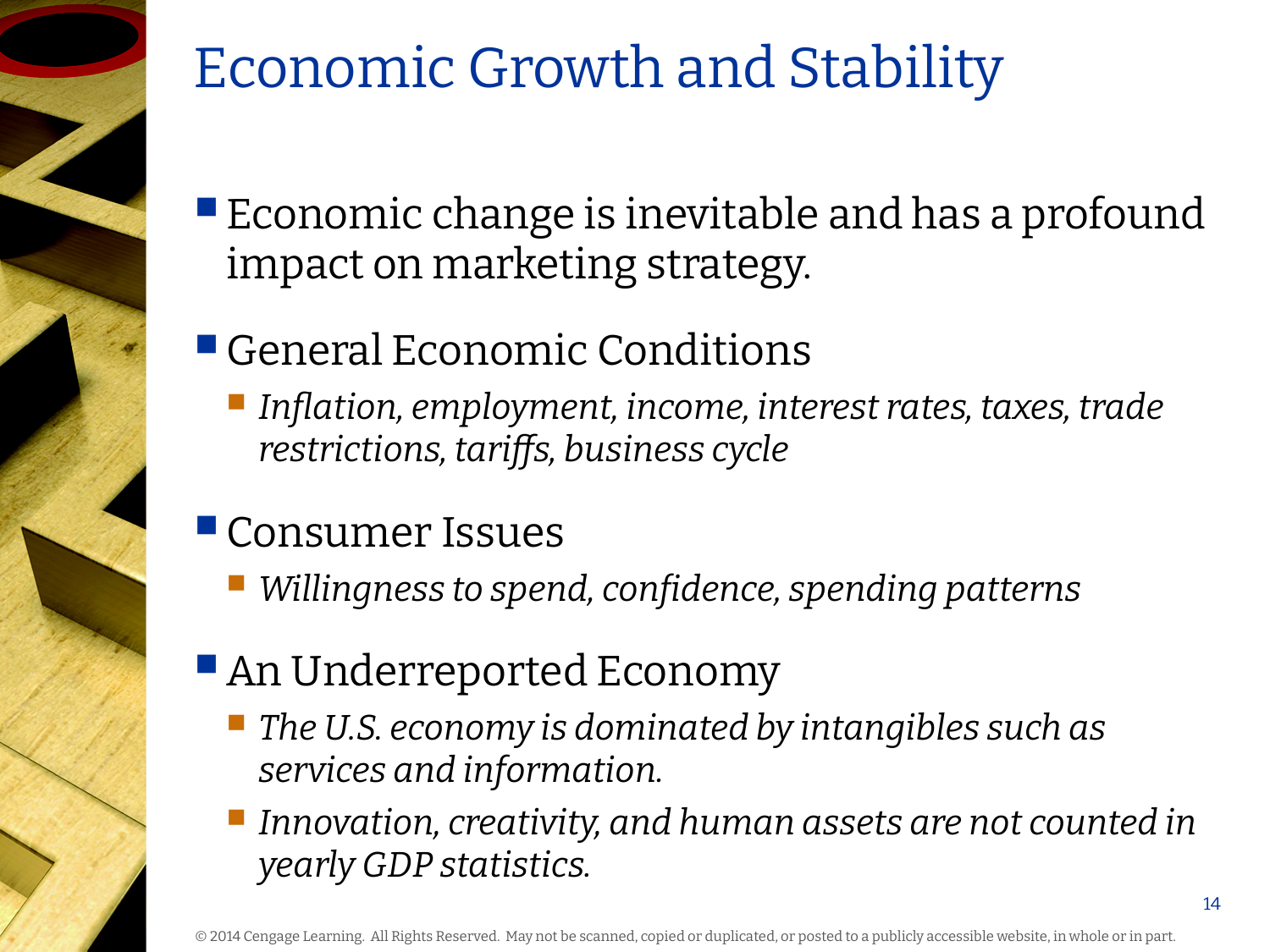

# Economic Growth and Stability
Economic change is inevitable and has a profound impact on marketing strategy.
General Economic Conditions
Inflation, employment, income, interest rates, taxes, trade restrictions, tariffs, business cycle
Consumer Issues
Willingness to spend, confidence, spending patterns
An Underreported Economy
The U.S. economy is dominated by intangibles such as services and information.
Innovation, creativity, and human assets are not counted in yearly GDP statistics.
14